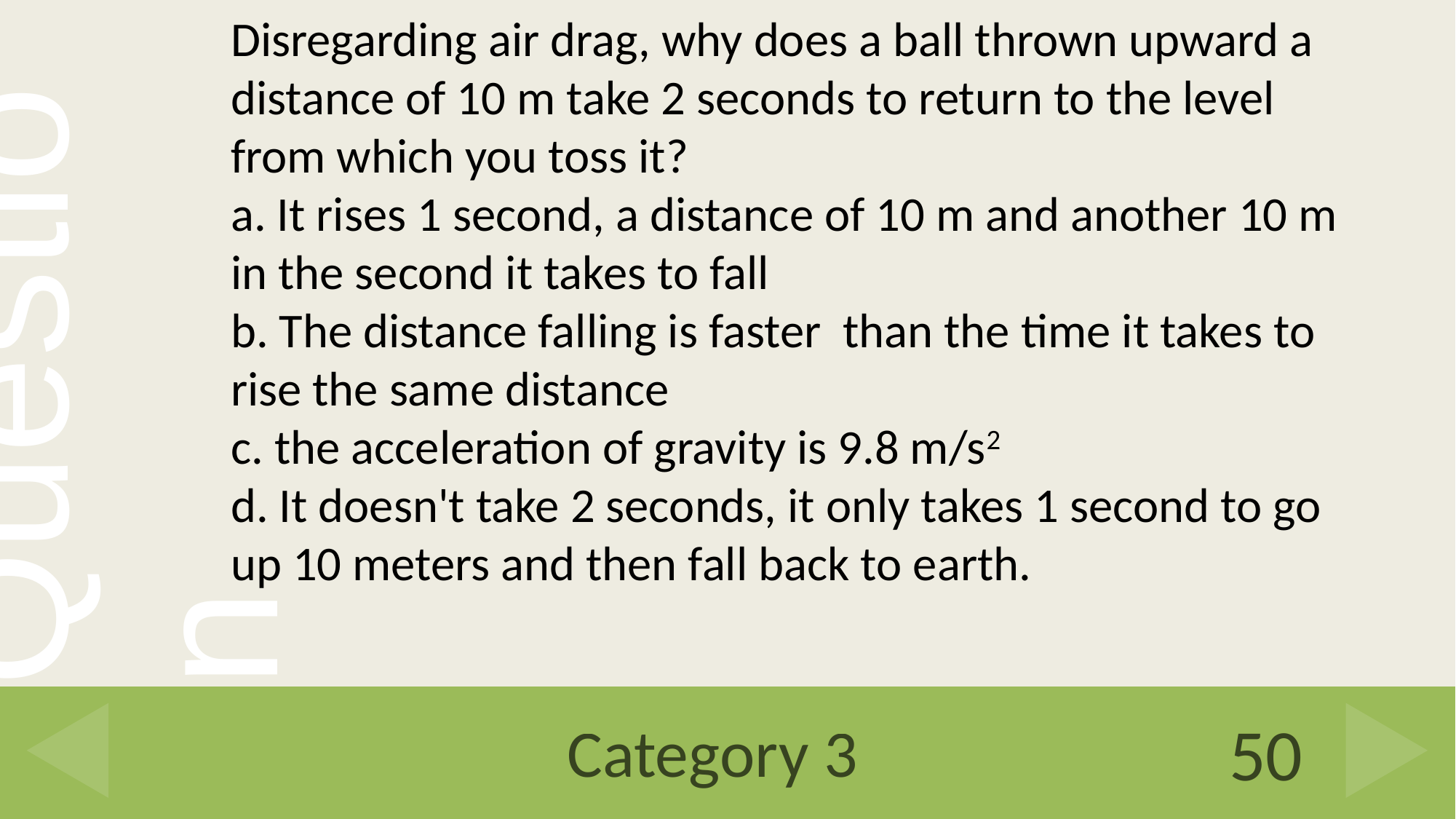

Disregarding air drag, why does a ball thrown upward a distance of 10 m take 2 seconds to return to the level from which you toss it?
a. It rises 1 second, a distance of 10 m and another 10 m in the second it takes to fall
b. The distance falling is faster  than the time it takes to rise the same distance
c. the acceleration of gravity is 9.8 m/s2
d. It doesn't take 2 seconds, it only takes 1 second to go up 10 meters and then fall back to earth.

# Category 3
50